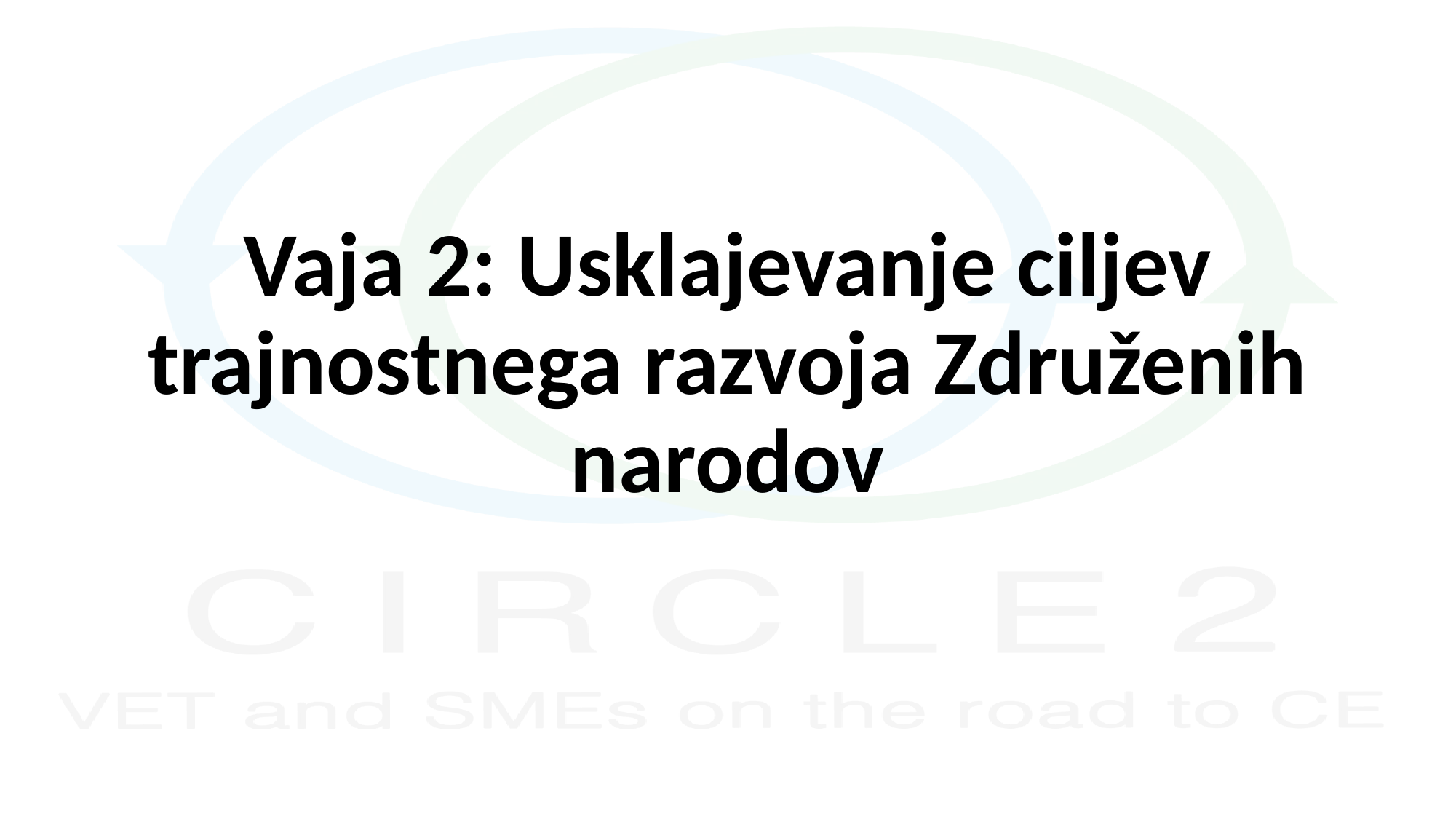

# Vaja 2: Usklajevanje ciljev trajnostnega razvoja Združenih narodov